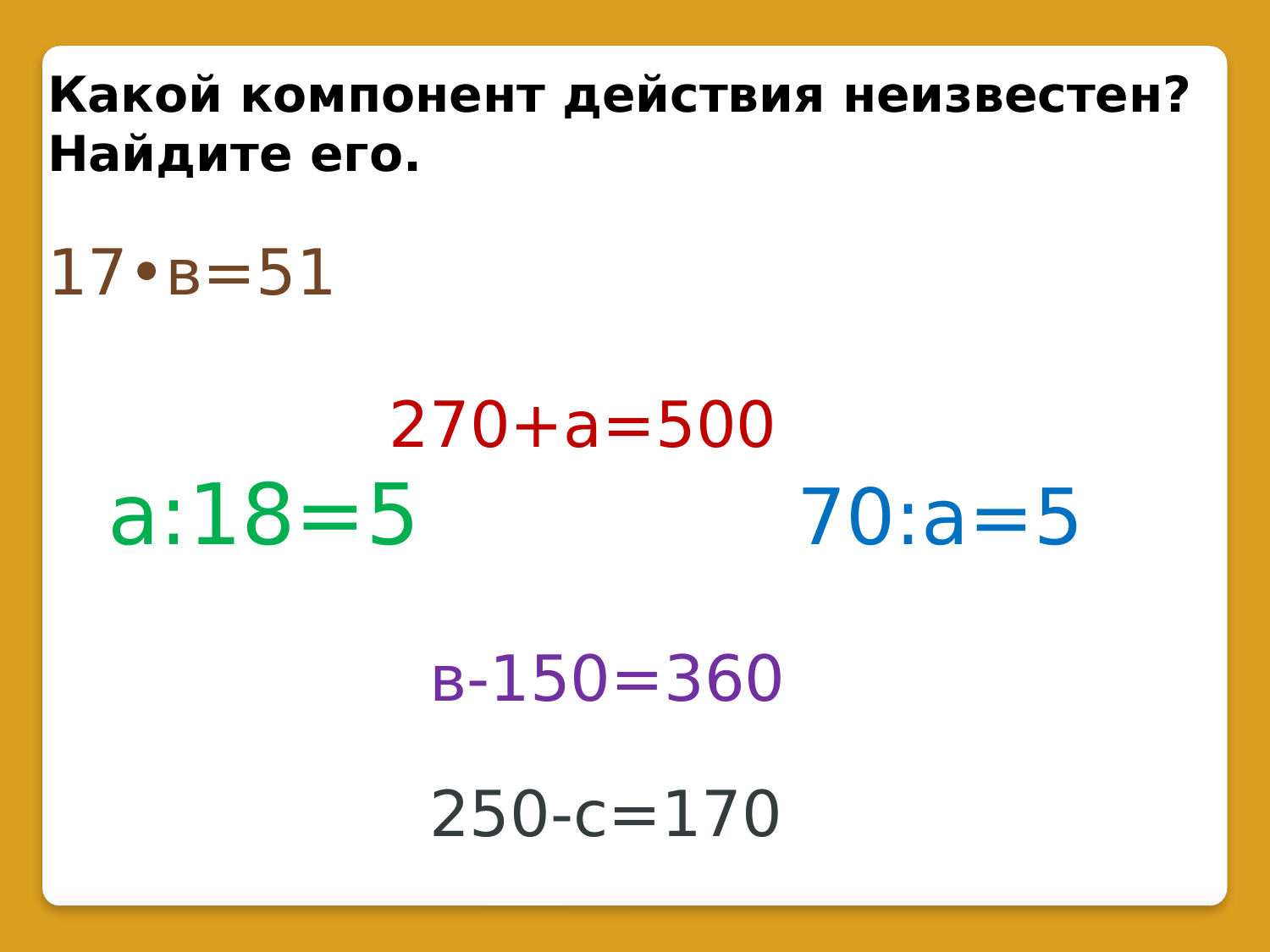

Какой компонент действия неизвестен?
Найдите его.

17•в=51

                 270+а=500
   а:18=5              70:а=5

                   в-150=360

                   250-с=170